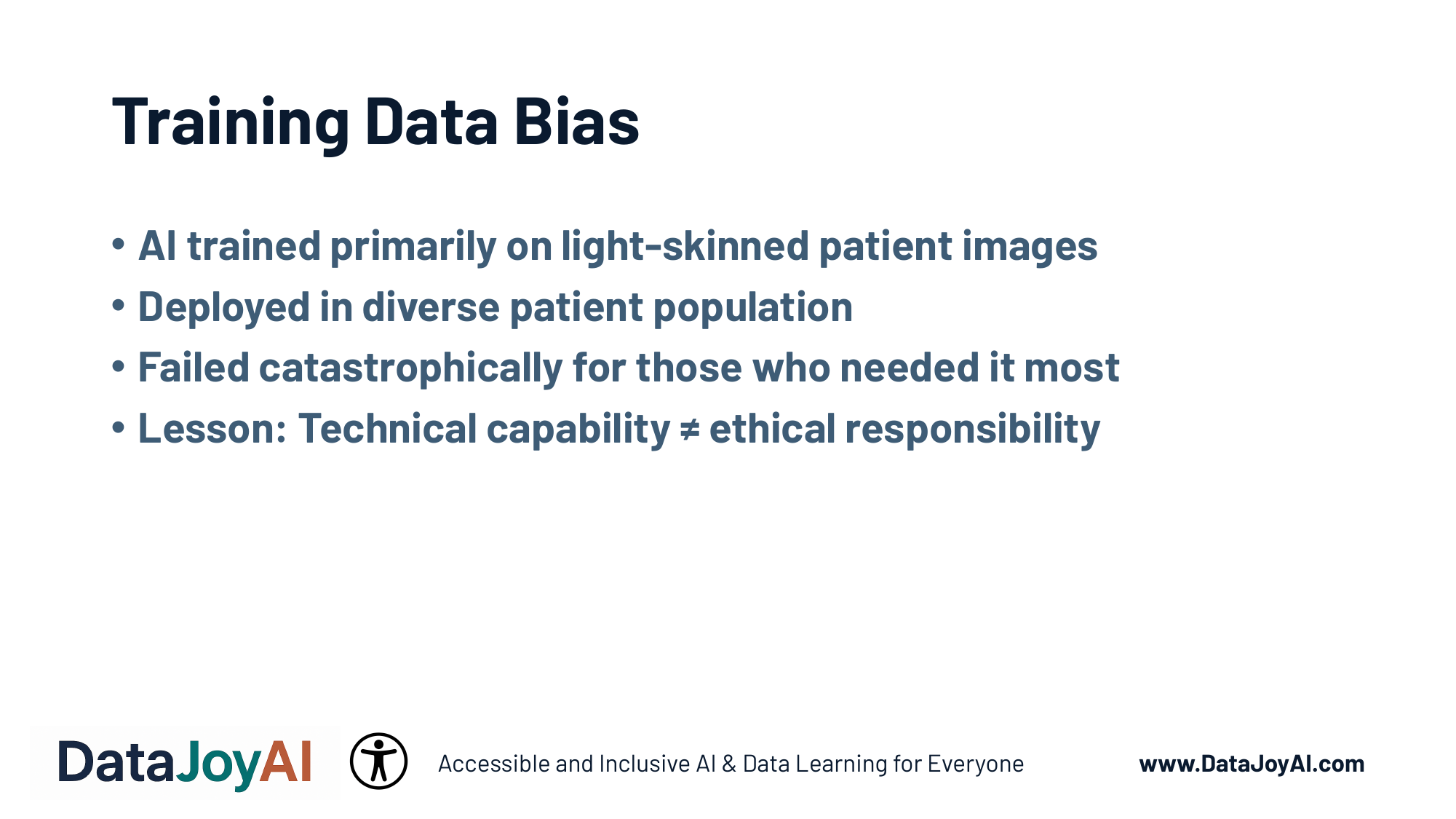

# Training Data Bias
AI trained primarily on light-skinned patient images
Deployed in diverse patient population
Failed catastrophically for those who needed it most
Lesson: Technical capability ≠ ethical responsibility